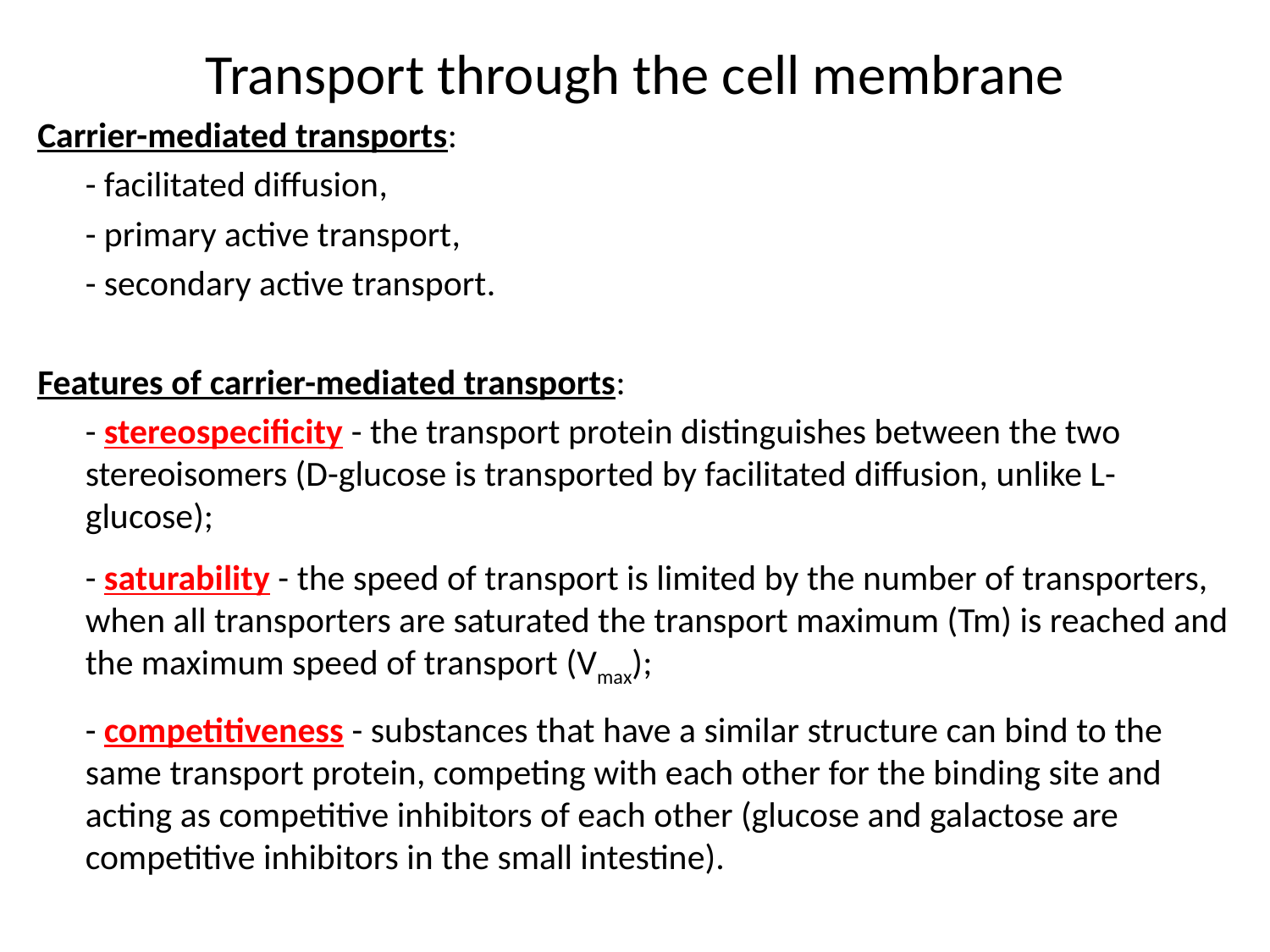

Transport through the cell membrane
Carrier-mediated transports:
	- facilitated diffusion,
	- primary active transport,
	- secondary active transport.

Features of carrier-mediated transports:
	- stereospecificity - the transport protein distinguishes between the two stereoisomers (D-glucose is transported by facilitated diffusion, unlike L-glucose);

	- saturability - the speed of transport is limited by the number of transporters, when all transporters are saturated the transport maximum (Tm) is reached and the maximum speed of transport (Vmax);

	- competitiveness - substances that have a similar structure can bind to the same transport protein, competing with each other for the binding site and acting as competitive inhibitors of each other (glucose and galactose are competitive inhibitors in the small intestine).